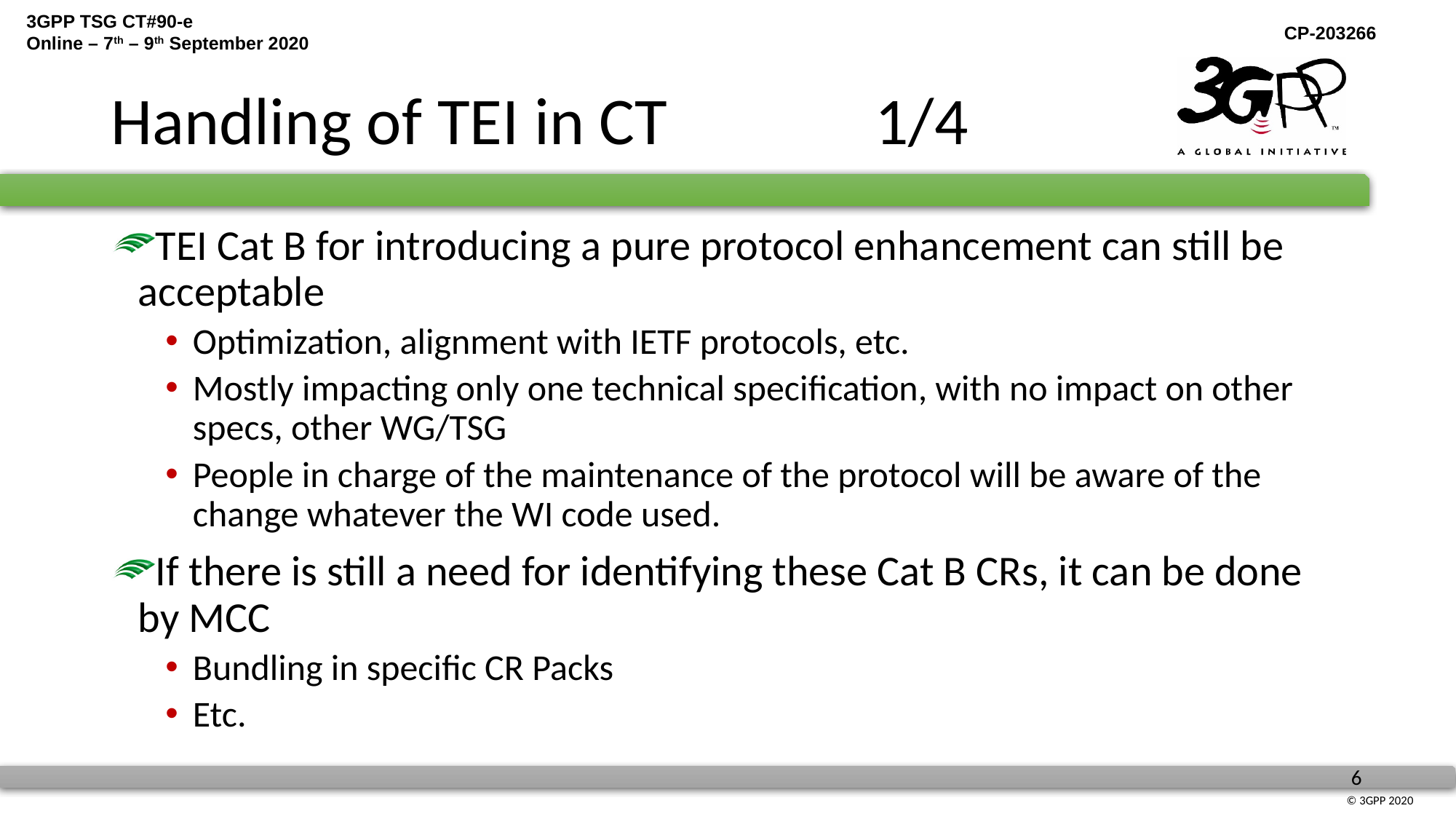

# Handling of TEI in CT		1/4
TEI Cat B for introducing a pure protocol enhancement can still be acceptable
Optimization, alignment with IETF protocols, etc.
Mostly impacting only one technical specification, with no impact on other specs, other WG/TSG
People in charge of the maintenance of the protocol will be aware of the change whatever the WI code used.
If there is still a need for identifying these Cat B CRs, it can be done by MCC
Bundling in specific CR Packs
Etc.